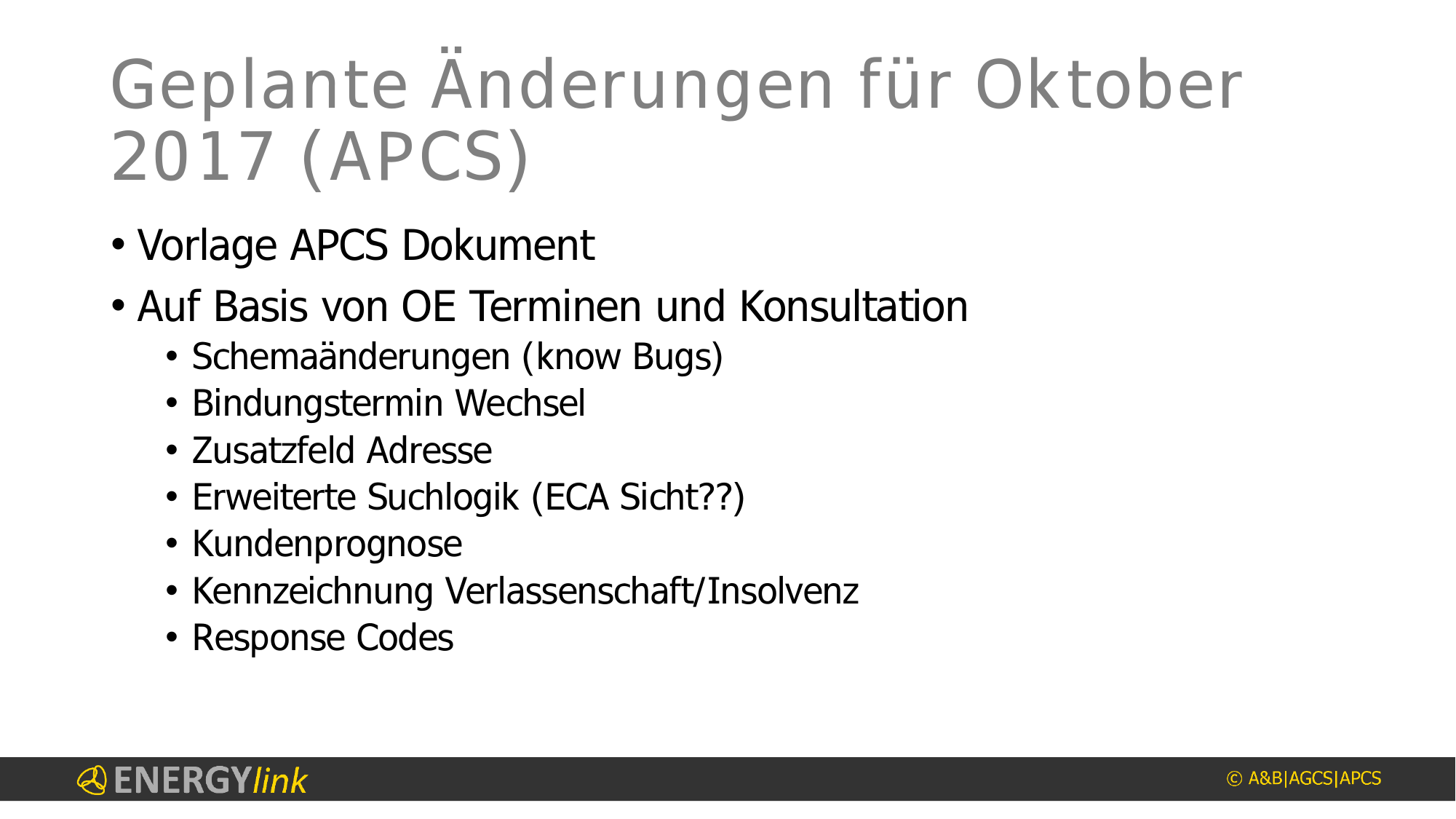

# Geplante Änderungen für Oktober 2017 (APCS)
Vorlage APCS Dokument
Auf Basis von OE Terminen und Konsultation
Schemaänderungen (know Bugs)
Bindungstermin Wechsel
Zusatzfeld Adresse
Erweiterte Suchlogik (ECA Sicht??)
Kundenprognose
Kennzeichnung Verlassenschaft/Insolvenz
Response Codes